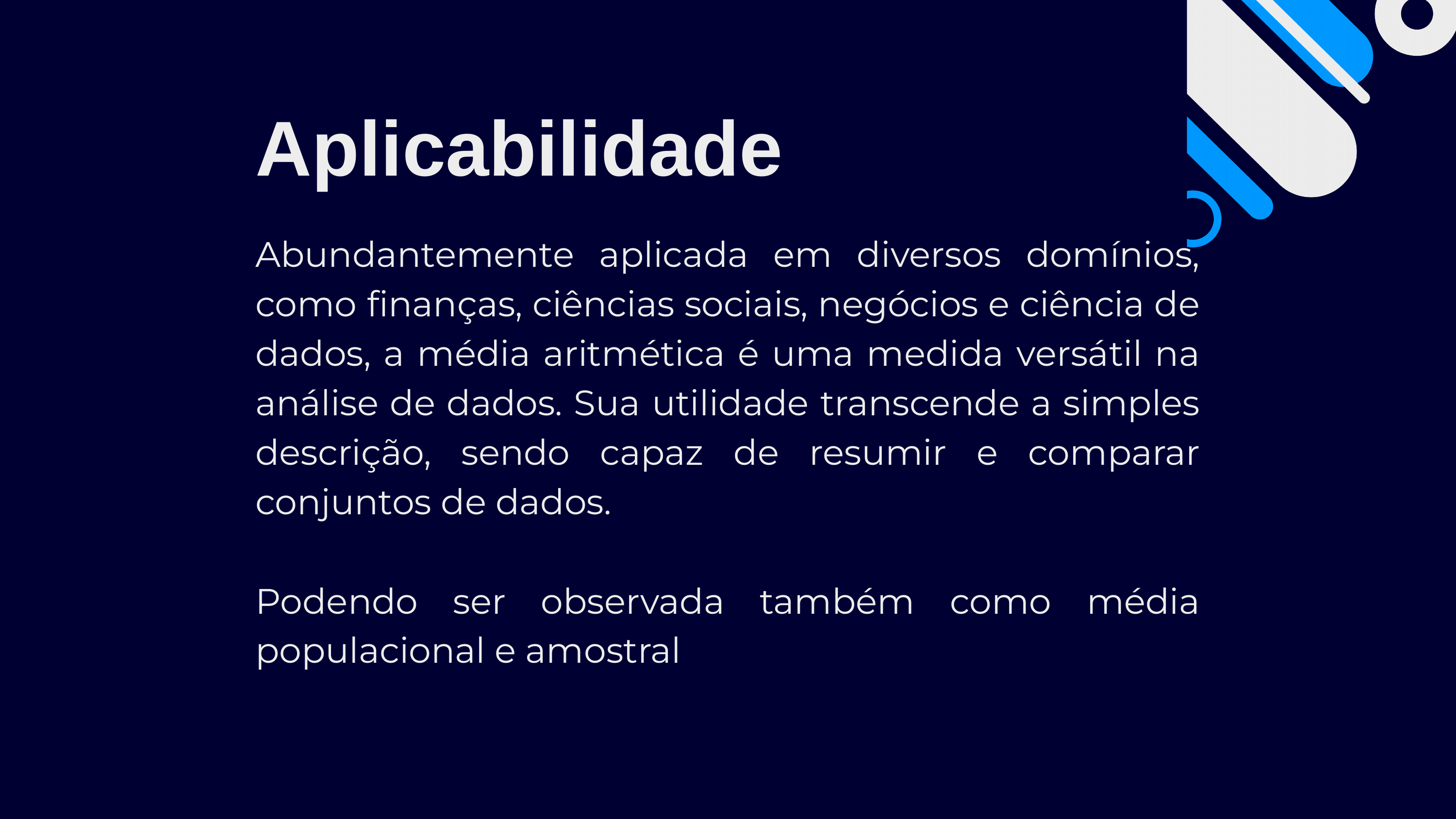

Aplicabilidade
Abundantemente aplicada em diversos domínios, como finanças, ciências sociais, negócios e ciência de dados, a média aritmética é uma medida versátil na análise de dados. Sua utilidade transcende a simples descrição, sendo capaz de resumir e comparar conjuntos de dados.

Podendo ser observada também como média populacional e amostral